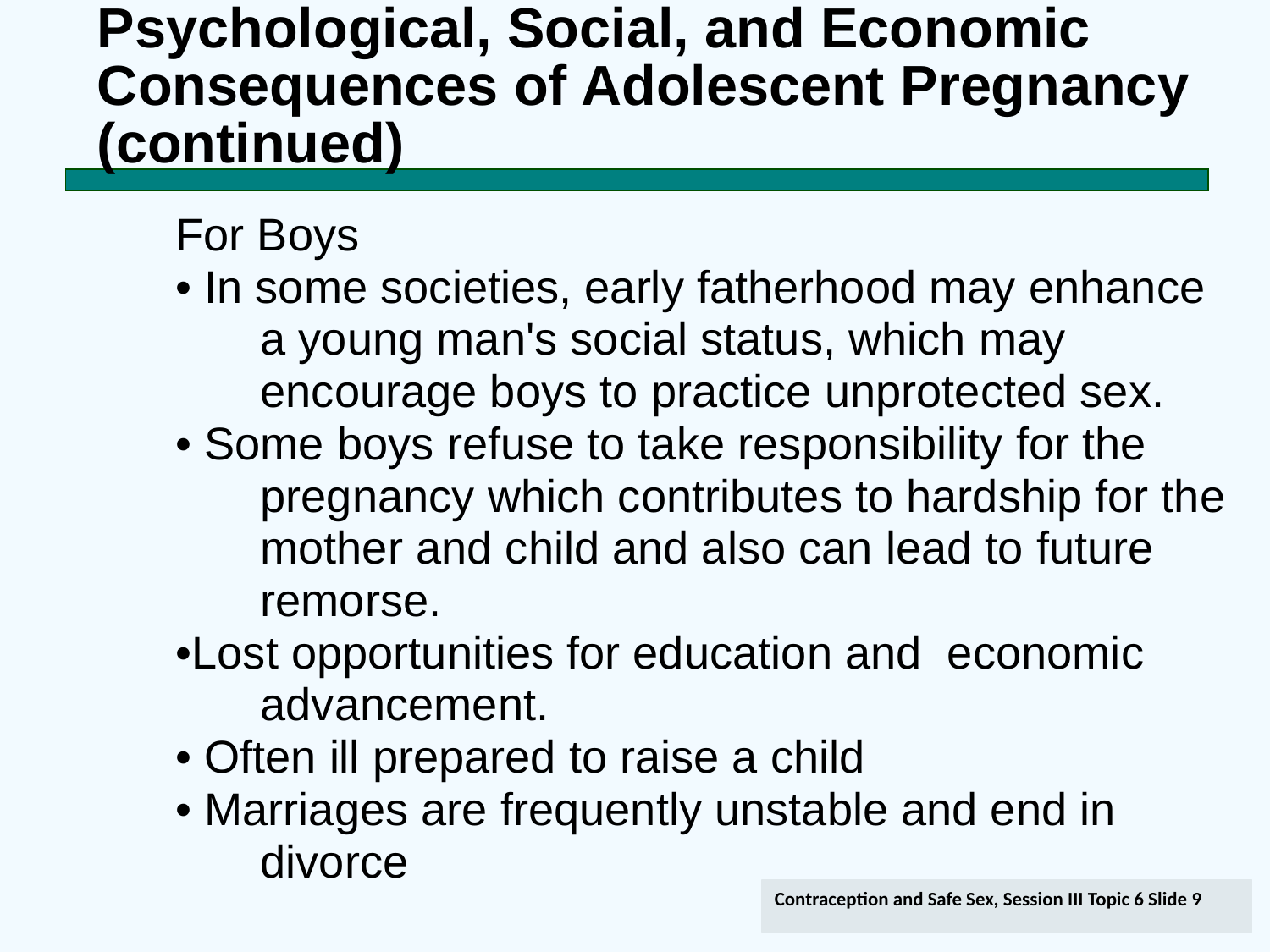

Psychological, Social, and Economic Consequences of Adolescent Pregnancy (continued)
For Boys
• In some societies, early fatherhood may enhance a young man's social status, which may encourage boys to practice unprotected sex.
• Some boys refuse to take responsibility for the pregnancy which contributes to hardship for the mother and child and also can lead to future remorse.
•Lost opportunities for education and  economic advancement.
• Often ill prepared to raise a child
• Marriages are frequently unstable and end in divorce

Contraception and Safe Sex, Session III Topic 6 Slide 9
9